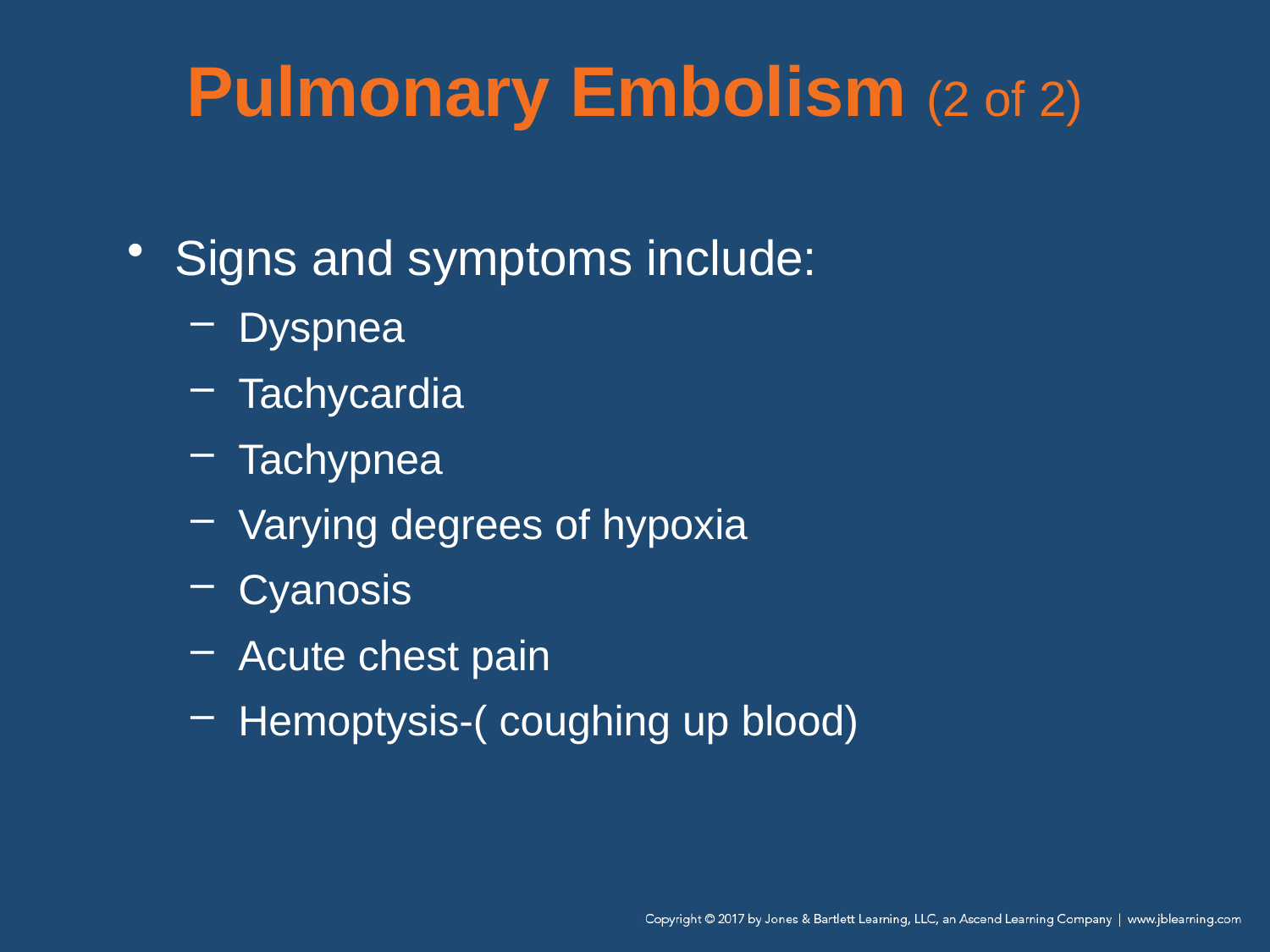

# Pulmonary Embolism (2 of 2)
Signs and symptoms include:
Dyspnea
Tachycardia
Tachypnea
Varying degrees of hypoxia
Cyanosis
Acute chest pain
Hemoptysis-( coughing up blood)